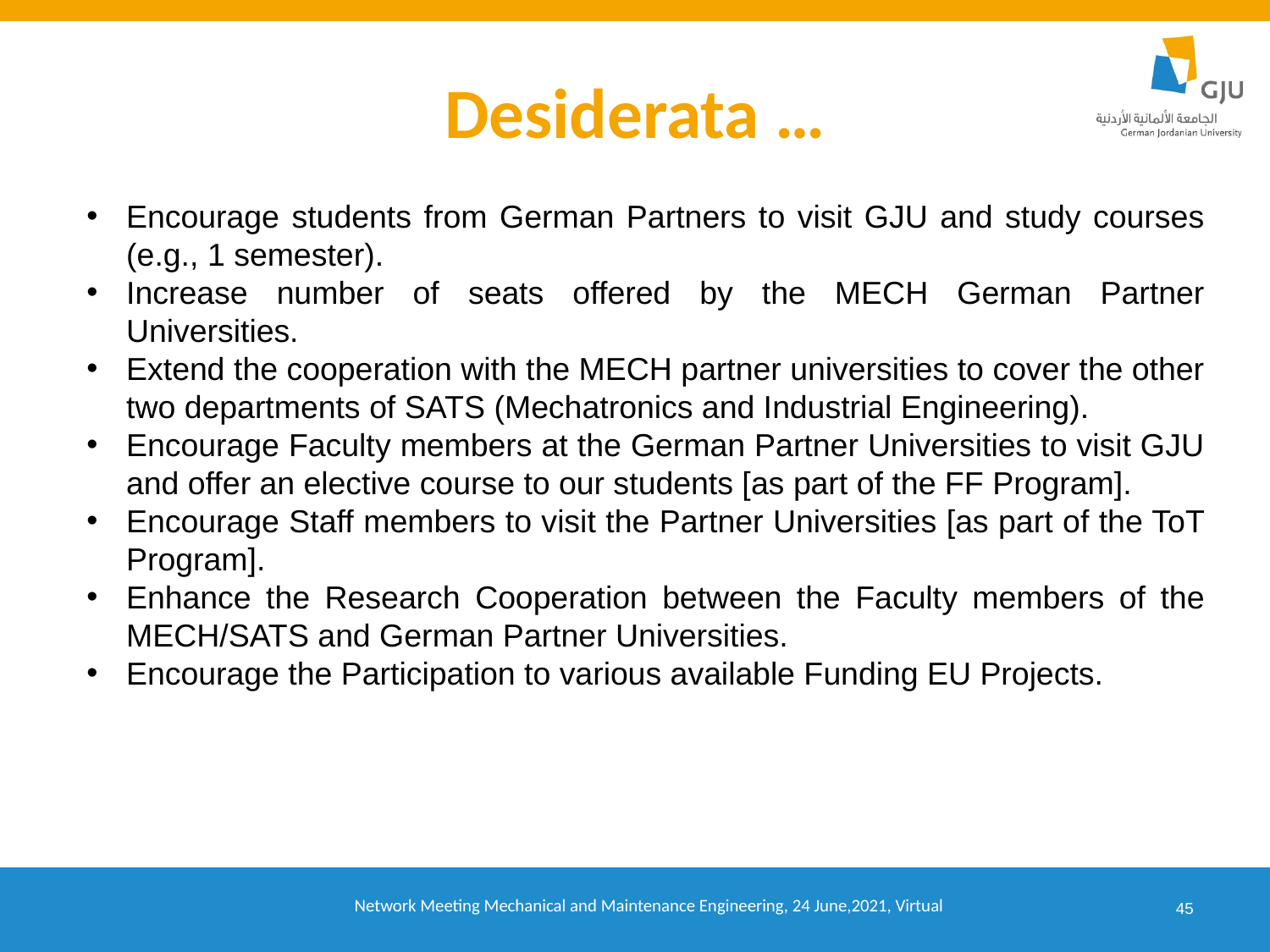

Desiderata …
Encourage students from German Partners to visit GJU and study courses (e.g., 1 semester).
Increase number of seats offered by the MECH German Partner Universities.
Extend the cooperation with the MECH partner universities to cover the other two departments of SATS (Mechatronics and Industrial Engineering).
Encourage Faculty members at the German Partner Universities to visit GJU and offer an elective course to our students [as part of the FF Program].
Encourage Staff members to visit the Partner Universities [as part of the ToT Program].
Enhance the Research Cooperation between the Faculty members of the MECH/SATS and German Partner Universities.
Encourage the Participation to various available Funding EU Projects.
45
Network Meeting Mechanical and Maintenance Engineering, 24 June,2021, Virtual